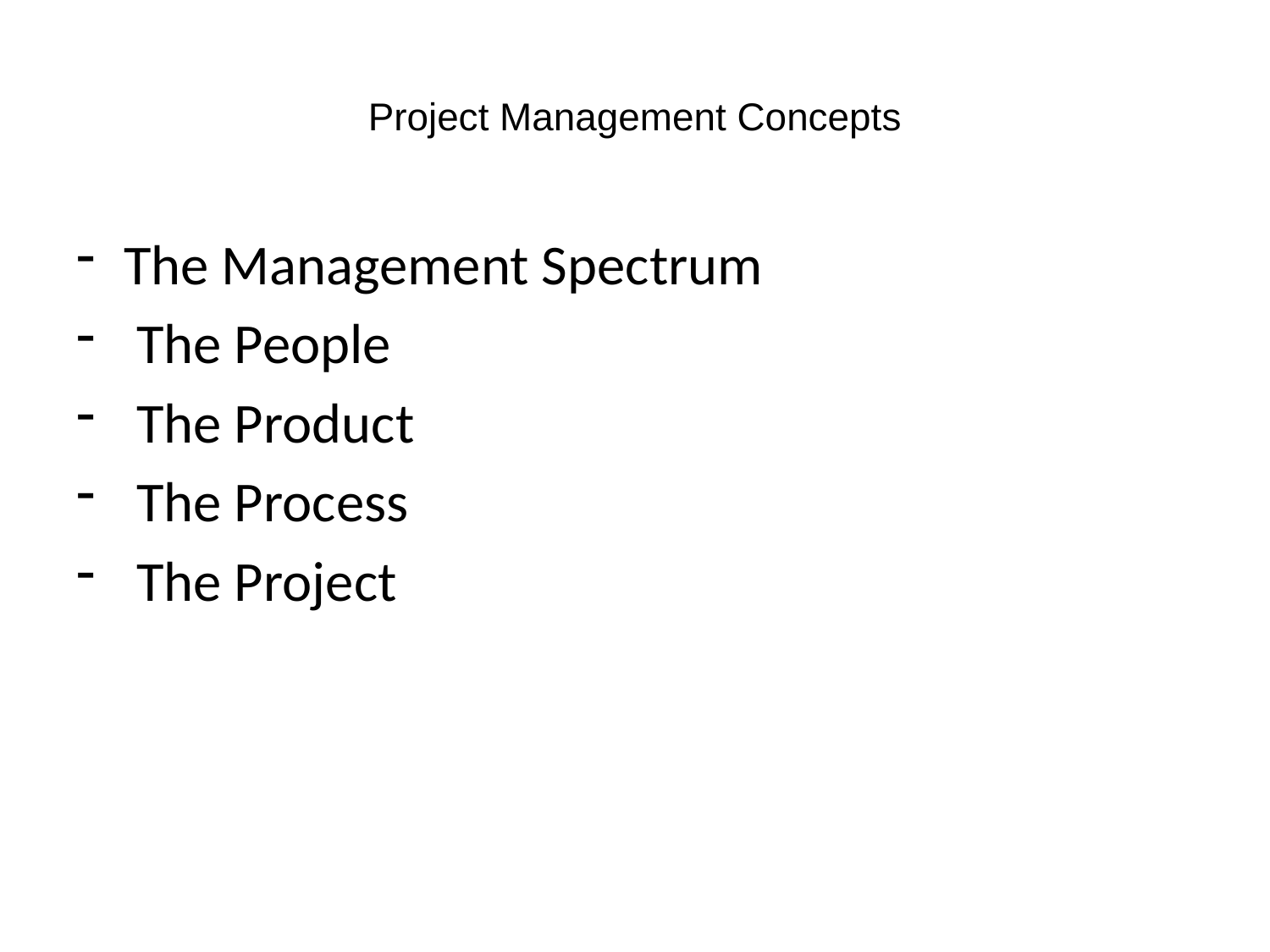

# Project Management Concepts
The Management Spectrum
 The People
 The Product
 The Process
 The Project